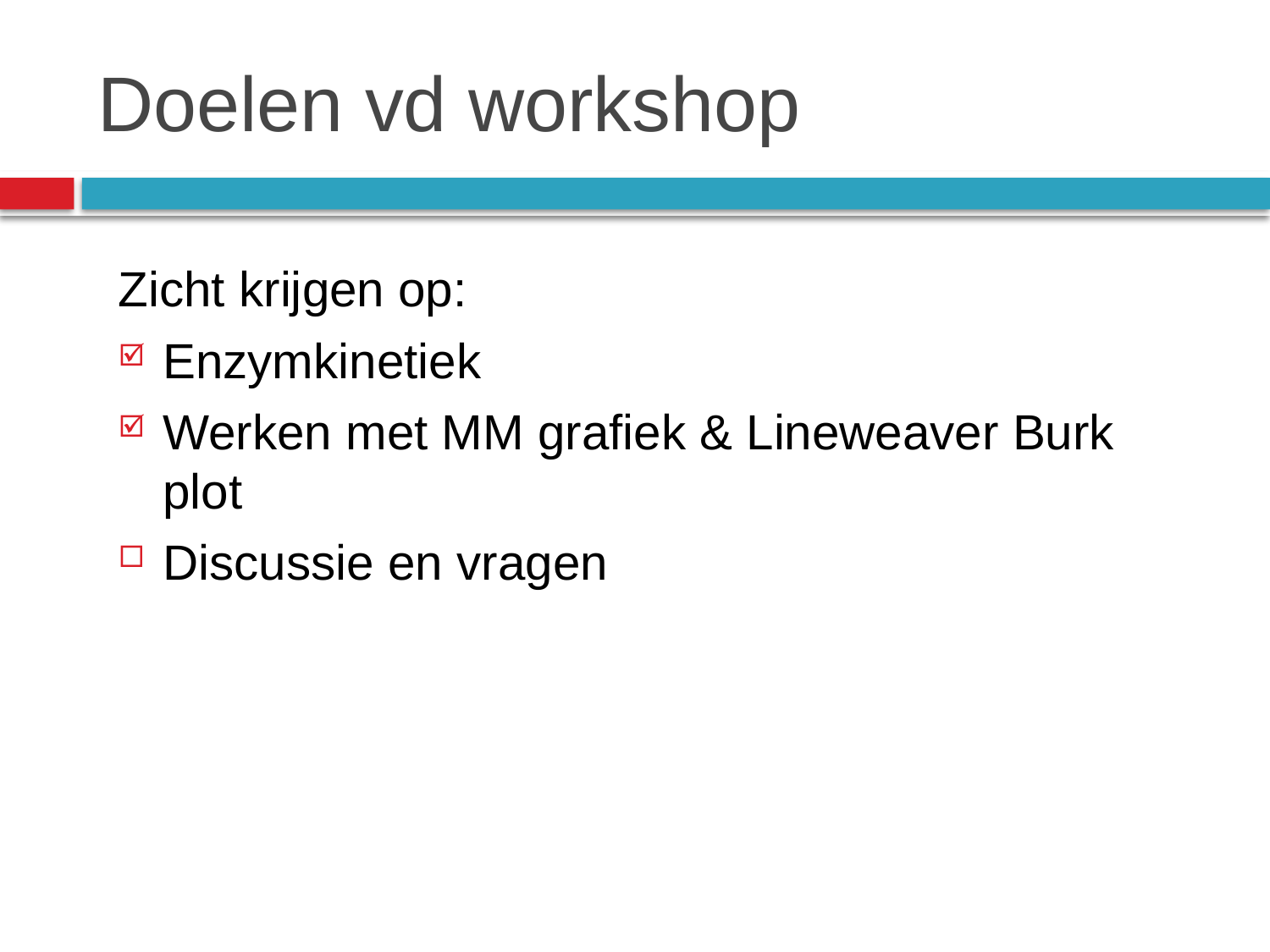

# Doelen vd workshop
Zicht krijgen op:
Enzymkinetiek
Werken met MM grafiek & Lineweaver Burk plot
Discussie en vragen